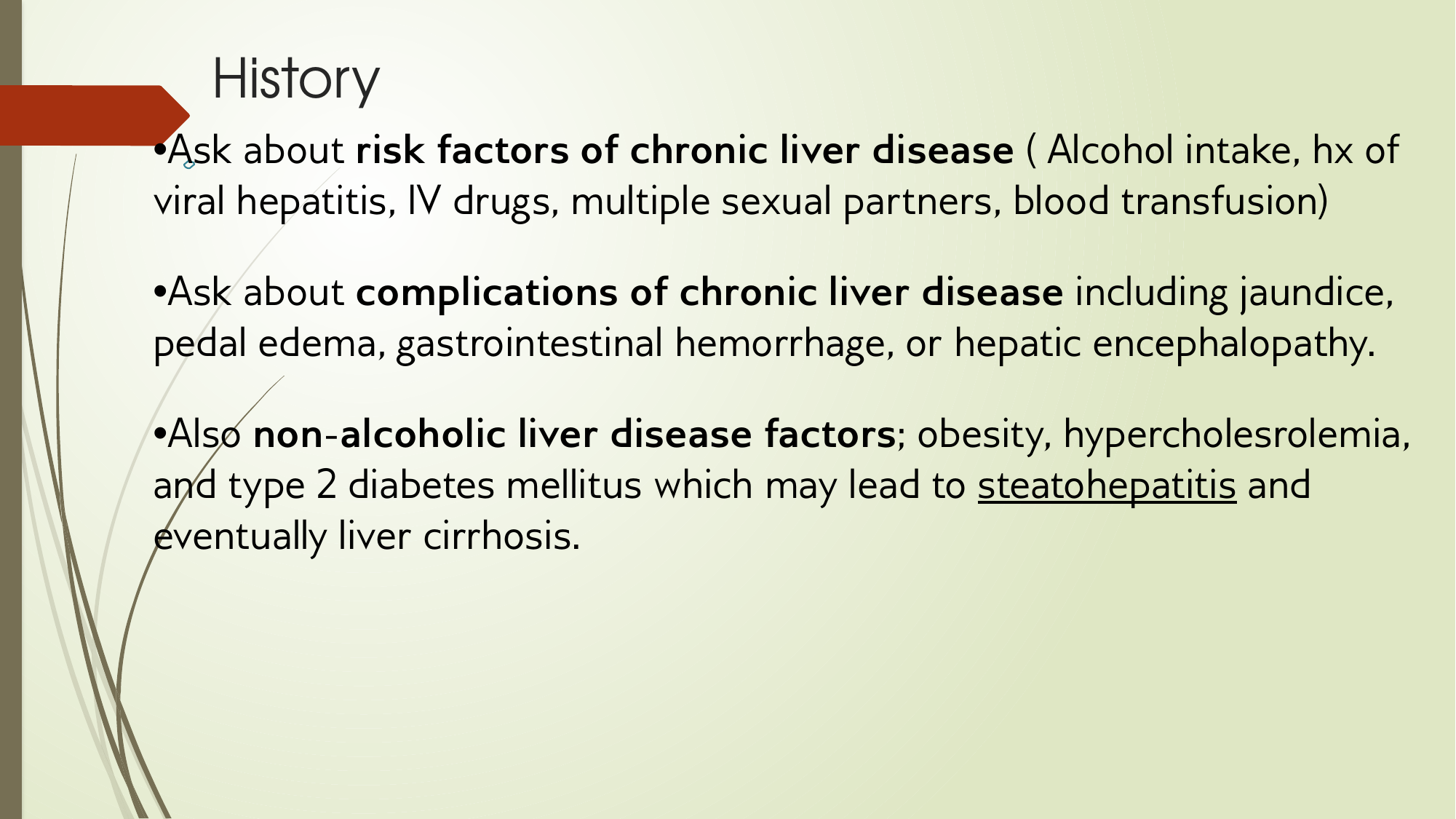

# History
•Ask about risk factors of chronic liver disease ( Alcohol intake, hx of viral hepatitis, IV drugs, multiple sexual partners, blood transfusion)
•Ask about complications of chronic liver disease including jaundice, pedal edema, gastrointestinal hemorrhage, or hepatic encephalopathy.
•Also non-alcoholic liver disease factors; obesity, hypercholesrolemia, and type 2 diabetes mellitus which may lead to steatohepatitis and eventually liver cirrhosis.